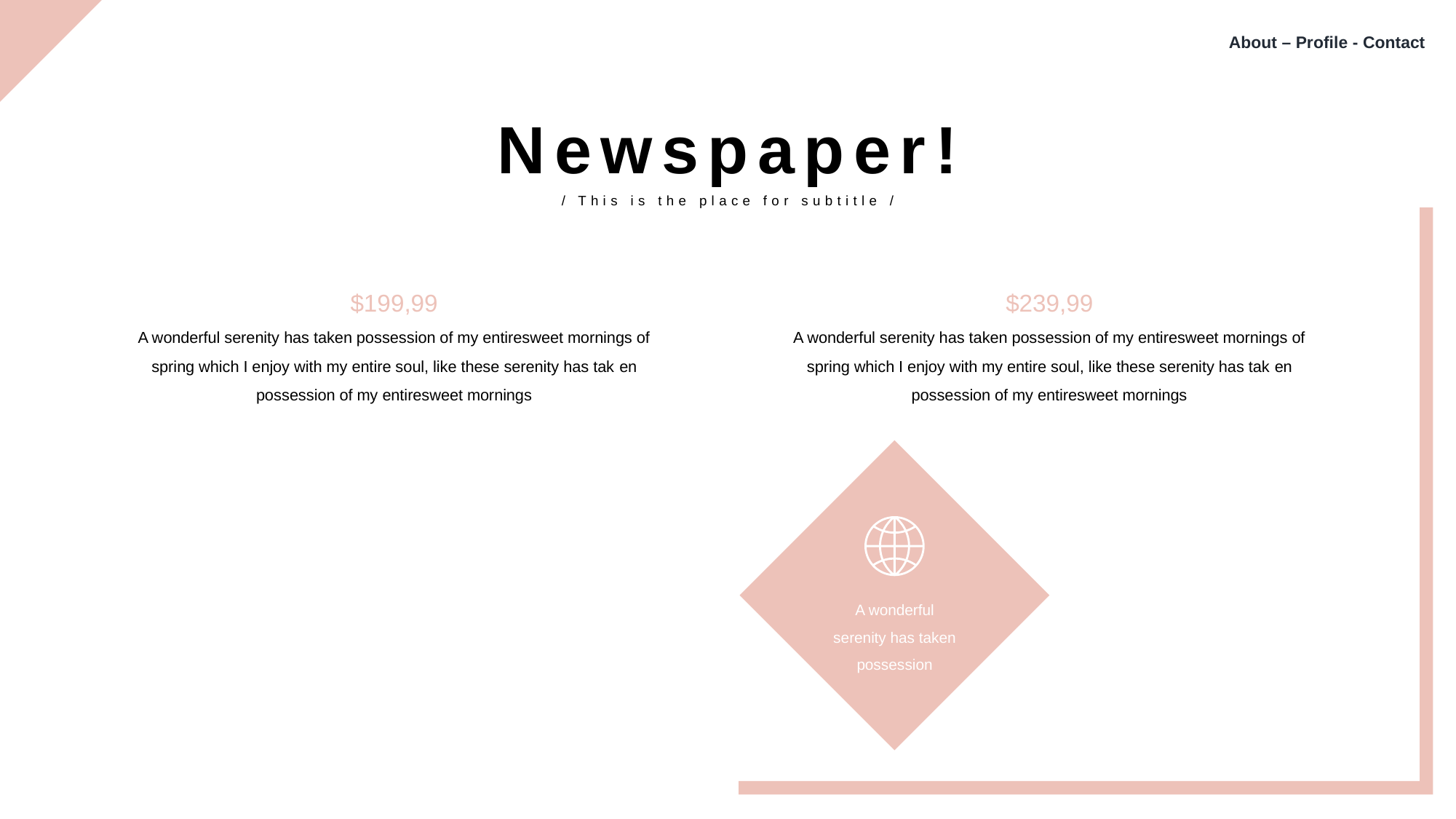

About – Profile - Contact
Newspaper!
/ This is the place for subtitle /

$199,99
$239,99
A wonderful serenity has taken possession of my entiresweet mornings of spring which I enjoy with my entire soul, like these serenity has tak en possession of my entiresweet mornings
A wonderful serenity has taken possession of my entiresweet mornings of spring which I enjoy with my entire soul, like these serenity has tak en possession of my entiresweet mornings

A wonderful serenity has taken possession